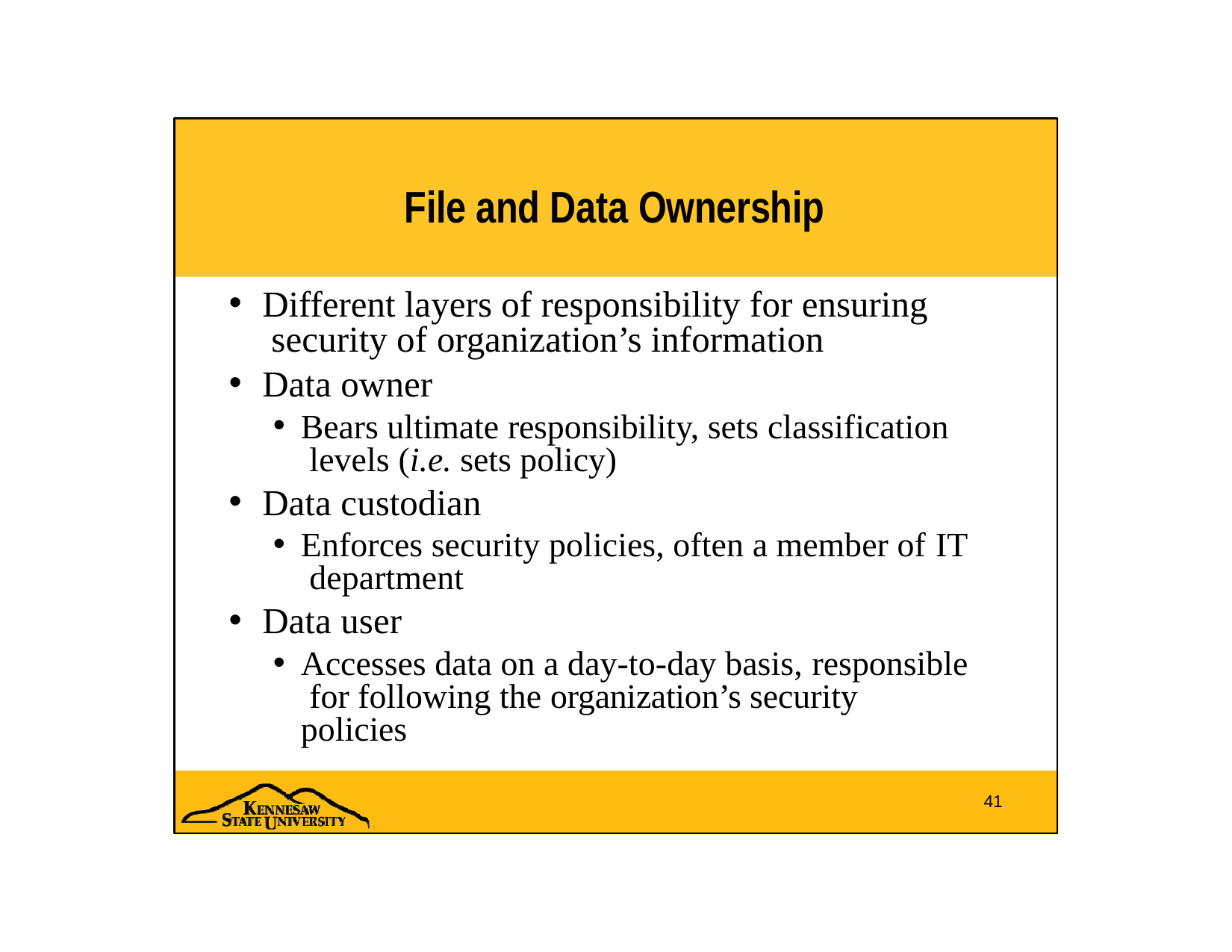

# File and Data Ownership
Different layers of responsibility for ensuring  security of organization’s information
Data owner
Bears ultimate responsibility, sets classification  levels (i.e. sets policy)
Data custodian
Enforces security policies, often a member of IT  department
Data user
Accesses data on a day-to-day basis, responsible  for following the organization’s security policies

41